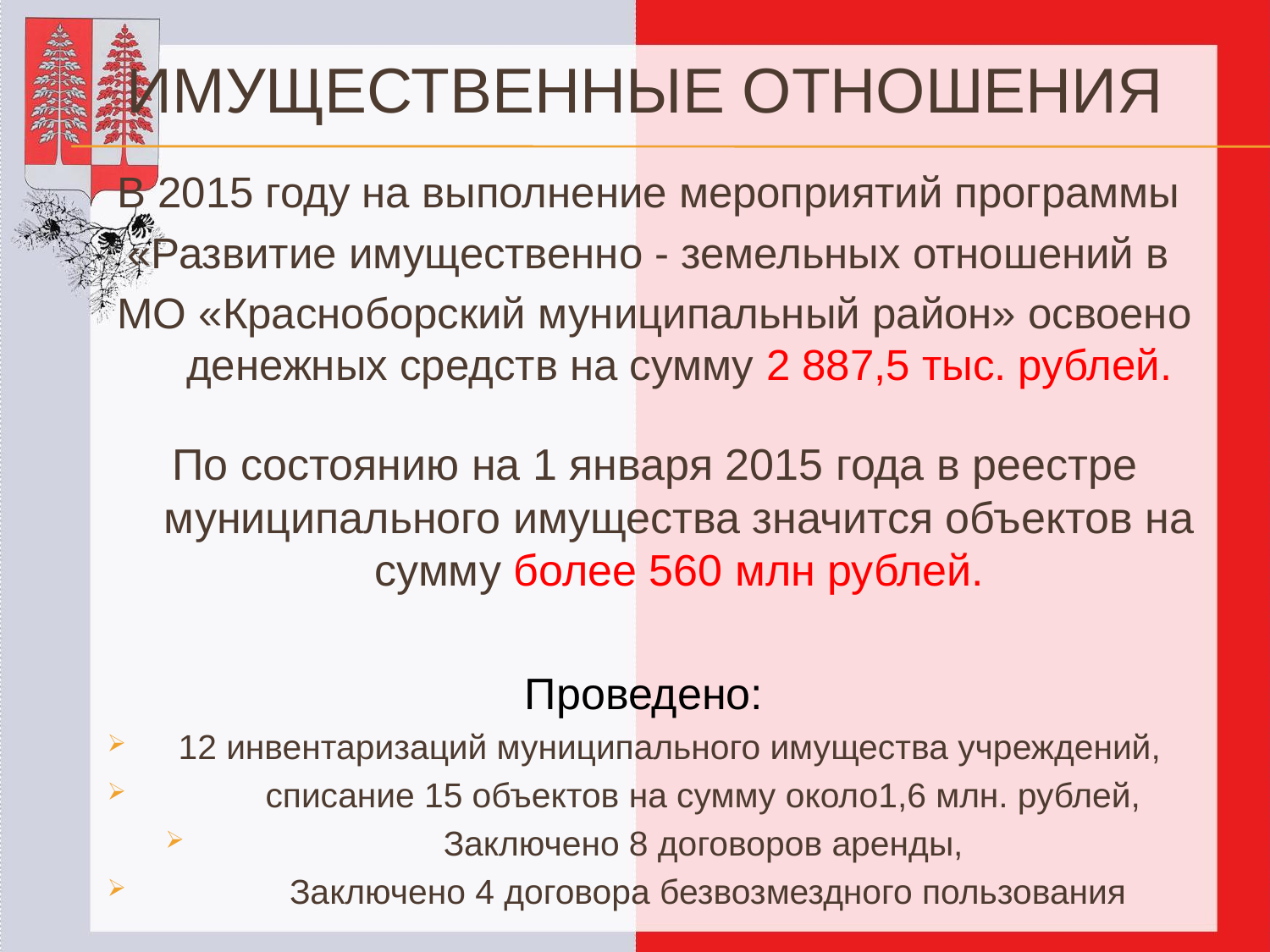

# Имущественные отношения
В 2015 году на выполнение мероприятий программы
«Развитие имущественно - земельных отношений в
МО «Красноборский муниципальный район» освоено денежных средств на сумму 2 887,5 тыс. рублей.

По состоянию на 1 января 2015 года в реестре муниципального имущества значится объектов на сумму более 560 млн рублей.

Проведено:
12 инвентаризаций муниципального имущества учреждений,
списание 15 объектов на сумму около1,6 млн. рублей,
Заключено 8 договоров аренды,
Заключено 4 договора безвозмездного пользования